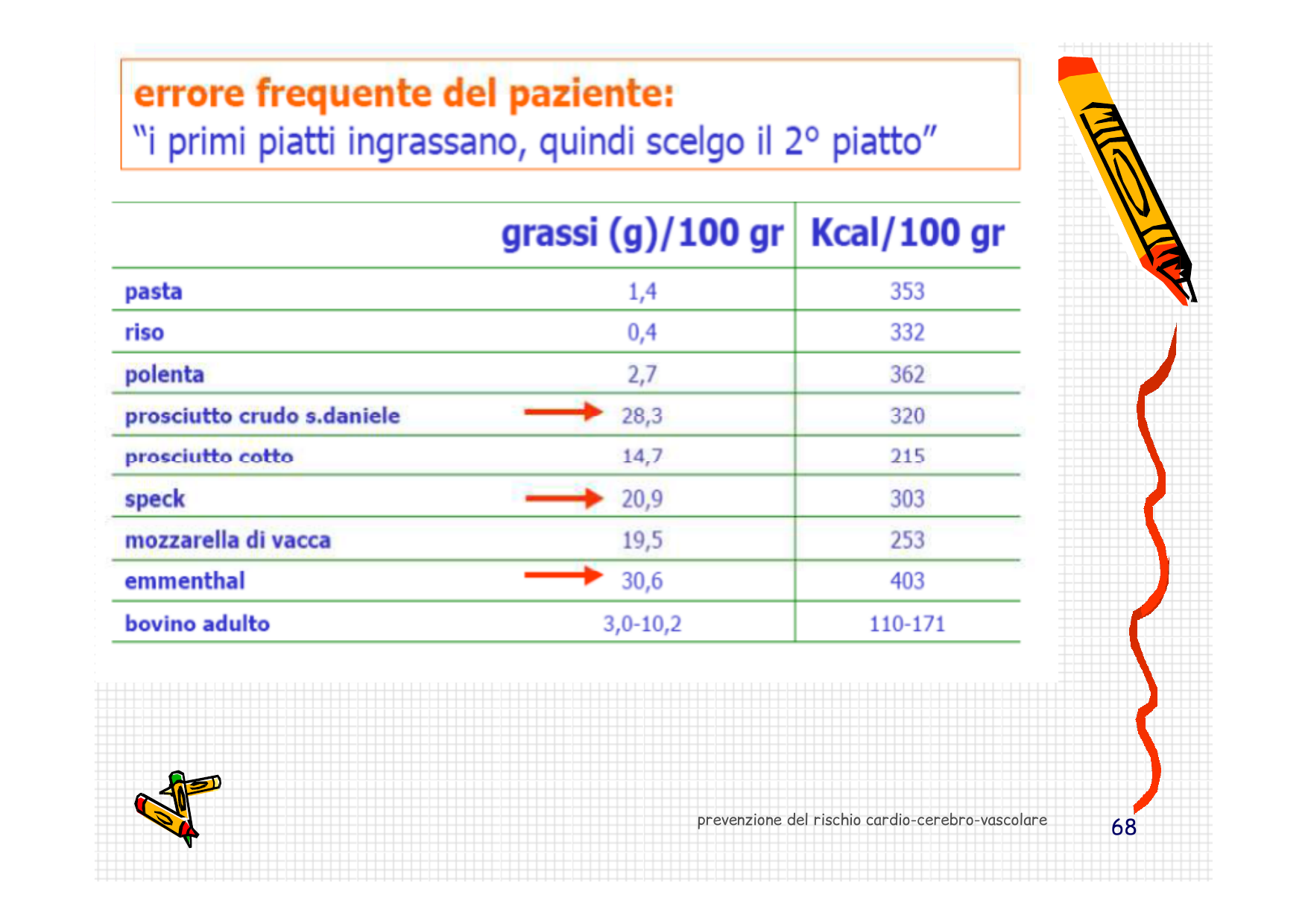

Provincia Milano 1

prevenzione del rischio cardio-cerebro-vascolare

68